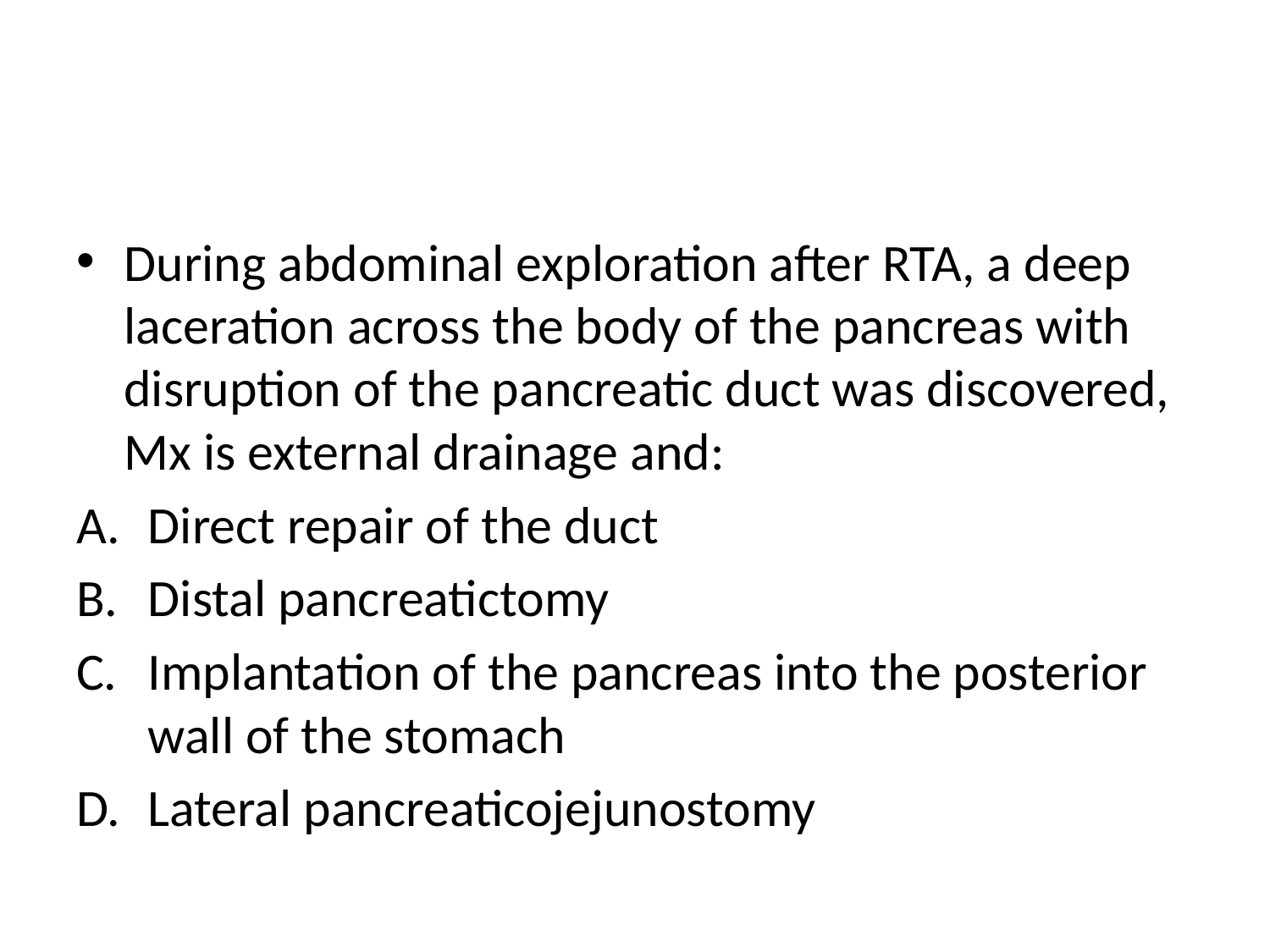

#
During abdominal exploration after RTA, a deep laceration across the body of the pancreas with disruption of the pancreatic duct was discovered, Mx is external drainage and:
Direct repair of the duct
Distal pancreatictomy
Implantation of the pancreas into the posterior wall of the stomach
Lateral pancreaticojejunostomy